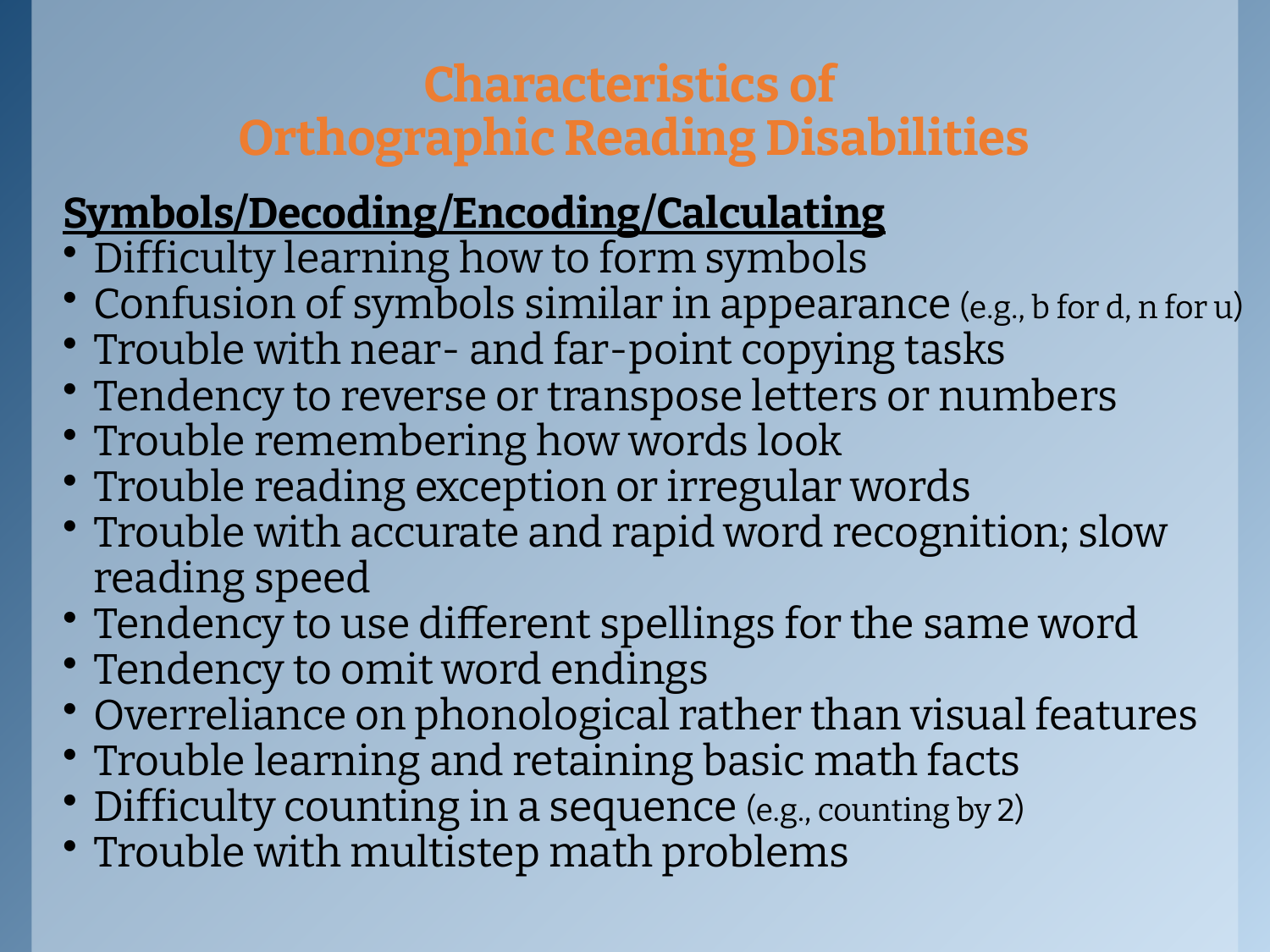

Characteristics of
Orthographic Reading Disabilities
Symbols/Decoding/Encoding/Calculating
Difficulty learning how to form symbols
Confusion of symbols similar in appearance (e.g., b for d, n for u)
Trouble with near- and far-point copying tasks
Tendency to reverse or transpose letters or numbers
Trouble remembering how words look
Trouble reading exception or irregular words
Trouble with accurate and rapid word recognition; slow reading speed
Tendency to use different spellings for the same word
Tendency to omit word endings
Overreliance on phonological rather than visual features
Trouble learning and retaining basic math facts
Difficulty counting in a sequence (e.g., counting by 2)
Trouble with multistep math problems